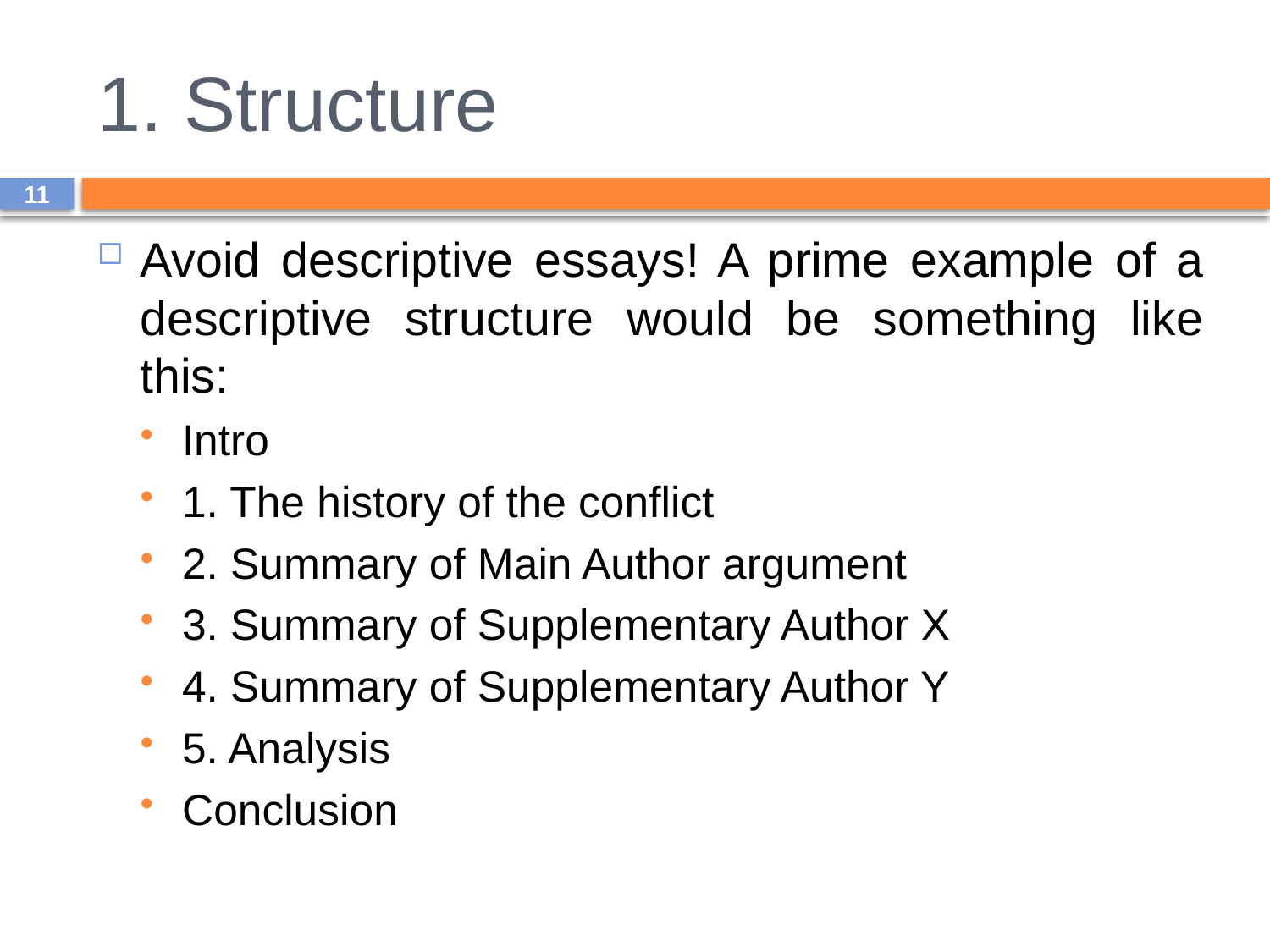

# 1. Structure
11
Avoid descriptive essays! A prime example of a descriptive structure would be something like this:
Intro
1. The history of the conflict
2. Summary of Main Author argument
3. Summary of Supplementary Author X
4. Summary of Supplementary Author Y
5. Analysis
Conclusion